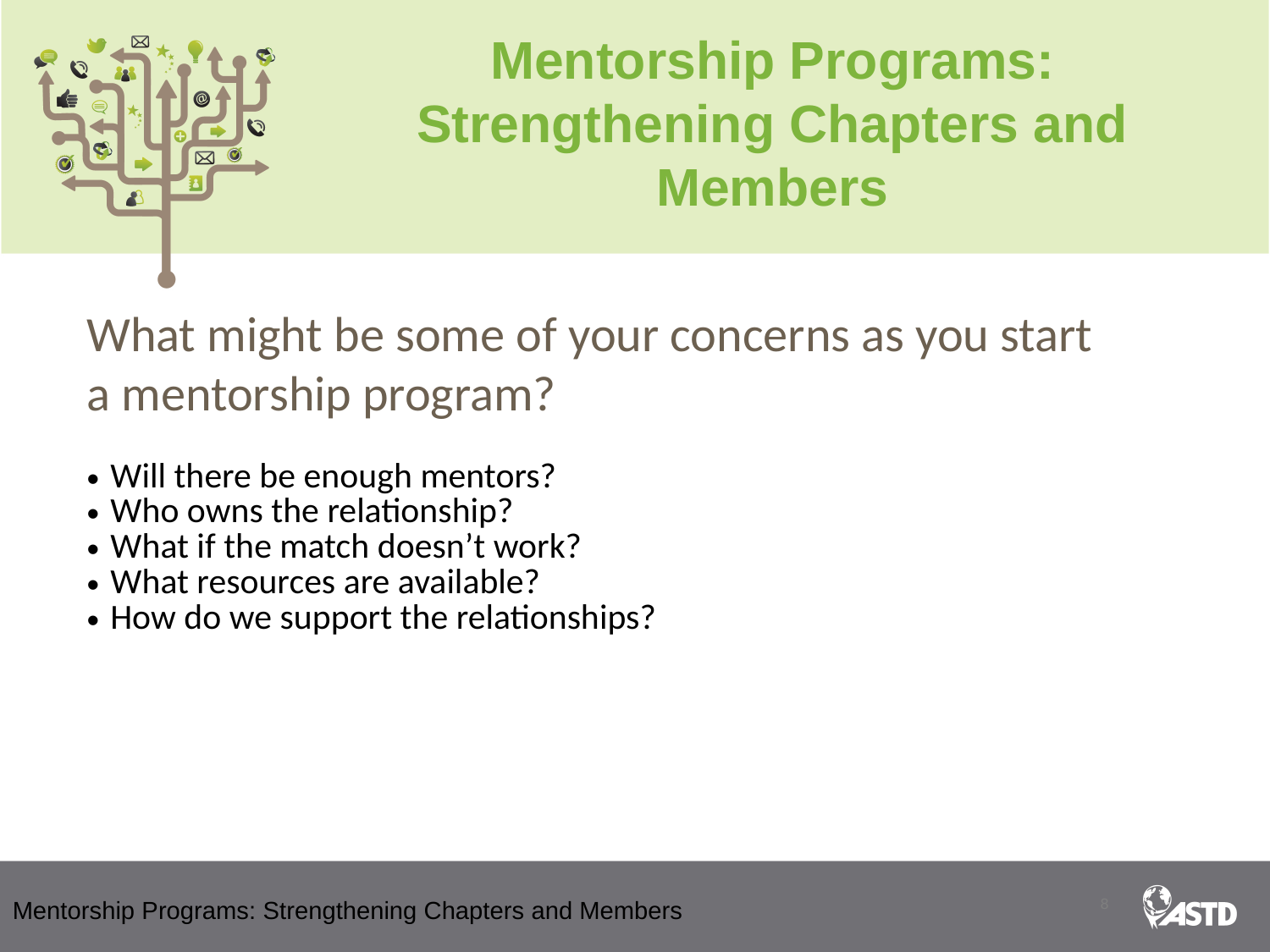

# Mentorship Programs: Strengthening Chapters and Members
What might be some of your concerns as you start a mentorship program?
| Will there be enough mentors? Who owns the relationship? What if the match doesn’t work? What resources are available? How do we support the relationships? |  |
| --- | --- |
8